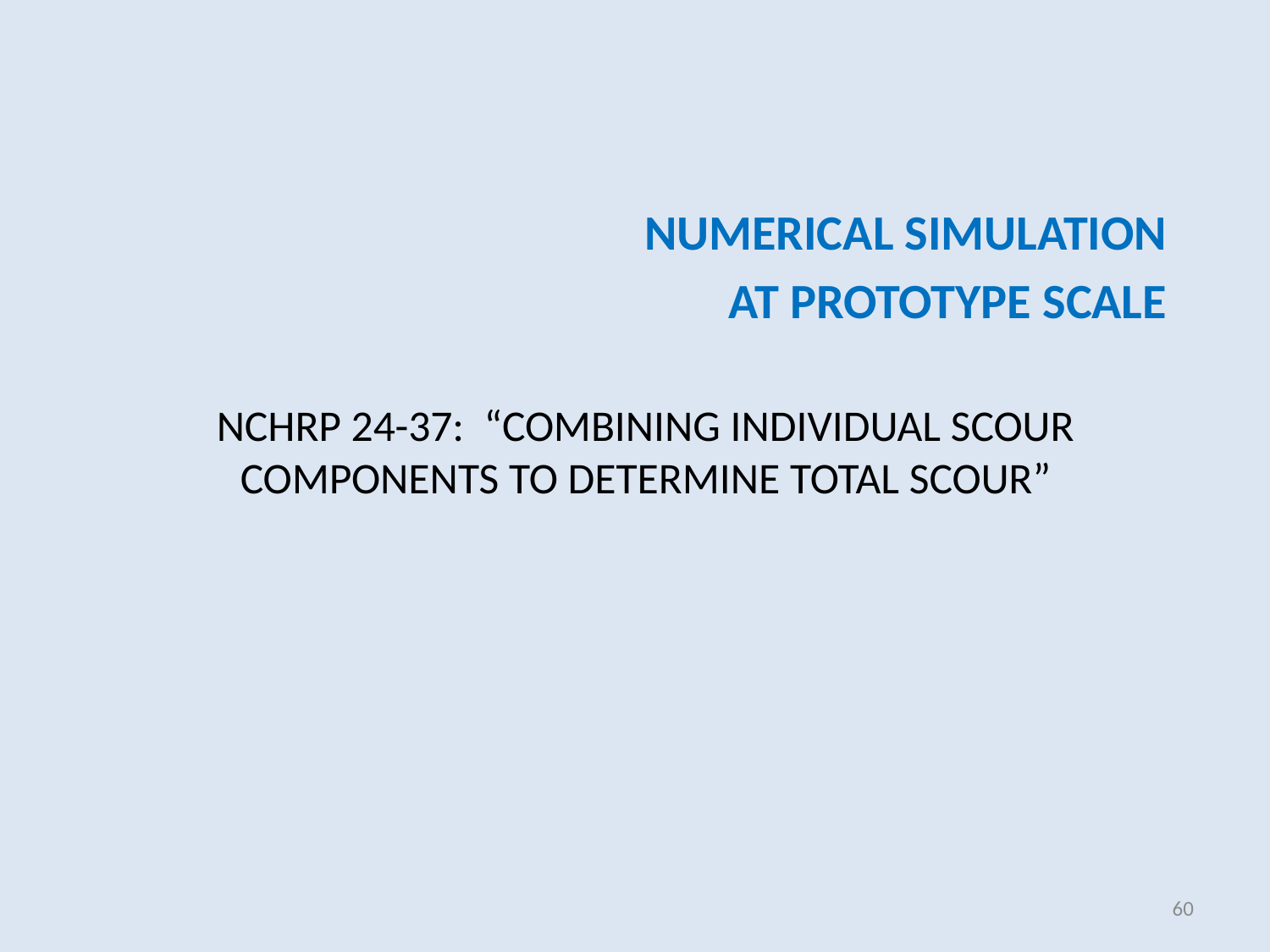

NUMERICAL SIMULATION
 AT PROTOTYPE SCALE
# NCHRP 24-37:  “Combining Individual Scour Components to Determine Total Scour”
60